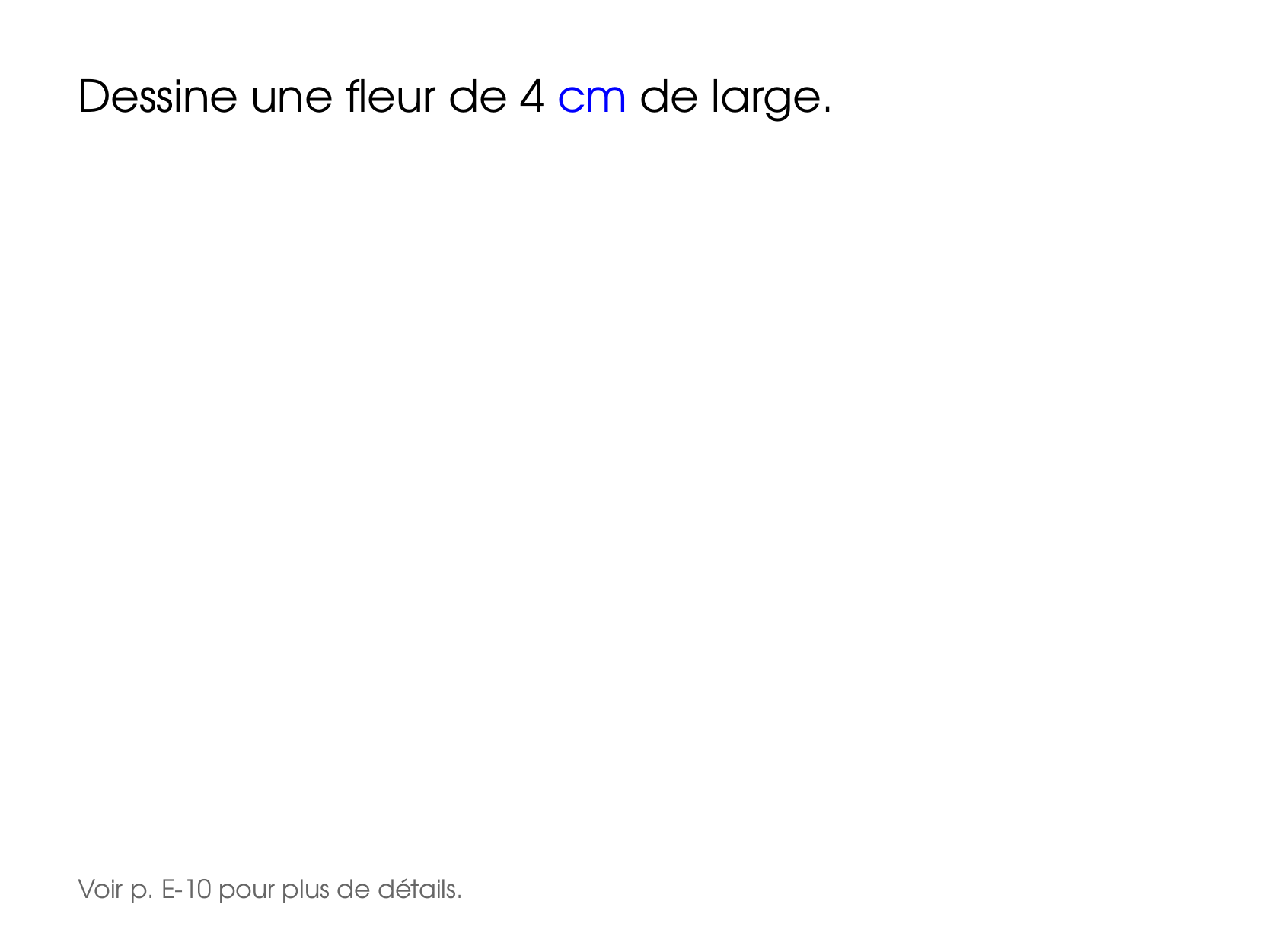

Dessine une fleur de 4 cm de large.
Voir p. E-10 pour plus de détails.